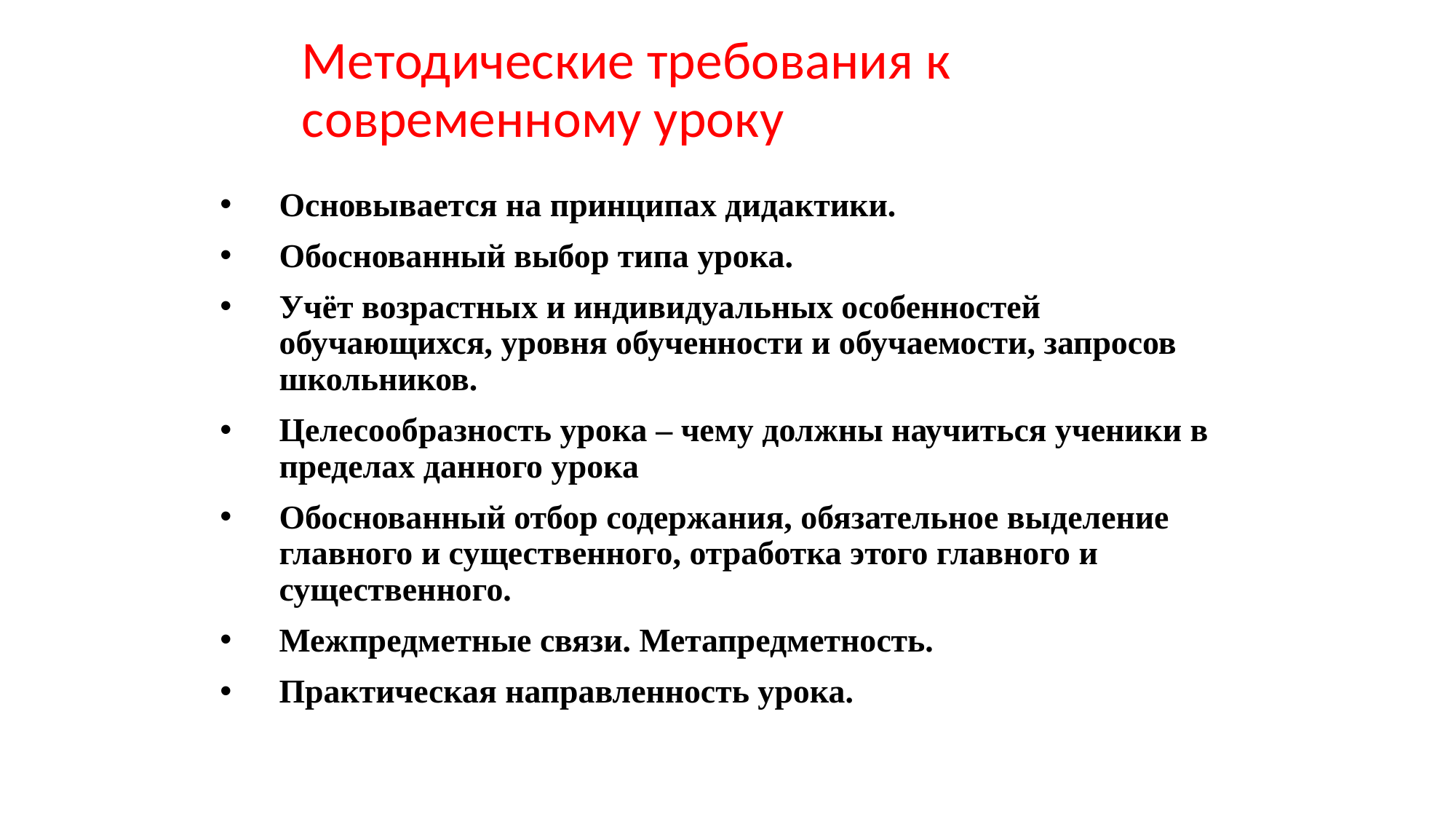

# Методические требования к современному уроку
Основывается на принципах дидактики.
Обоснованный выбор типа урока.
Учёт возрастных и индивидуальных особенностей обучающихся, уровня обученности и обучаемости, запросов школьников.
Целесообразность урока – чему должны научиться ученики в пределах данного урока
Обоснованный отбор содержания, обязательное выделение главного и существенного, отработка этого главного и существенного.
Межпредметные связи. Метапредметность.
Практическая направленность урока.